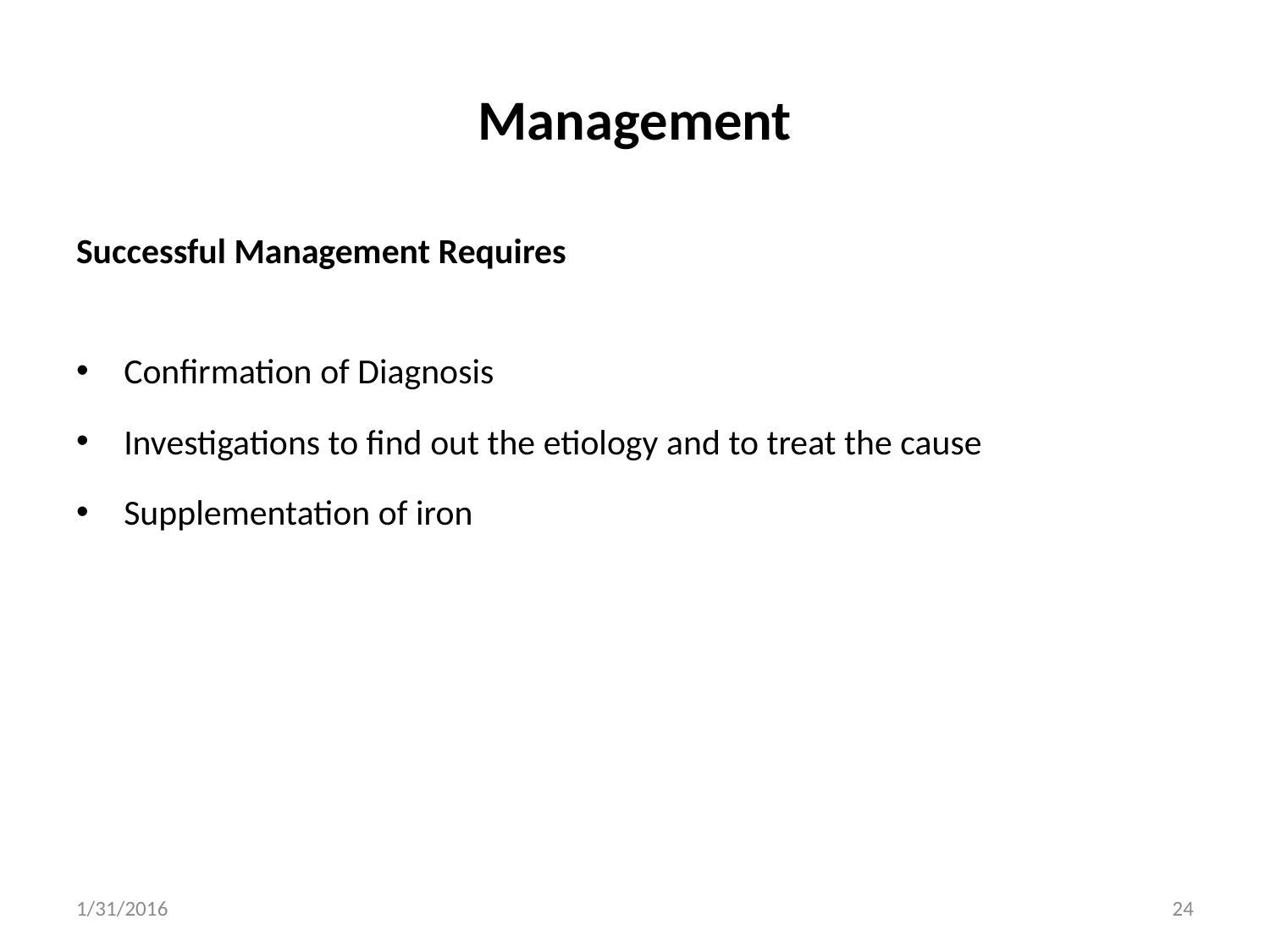

# Management
Successful Management Requires

Confirmation of Diagnosis
Investigations to find out the etiology and to treat the cause
Supplementation of iron

1/31/2016
24